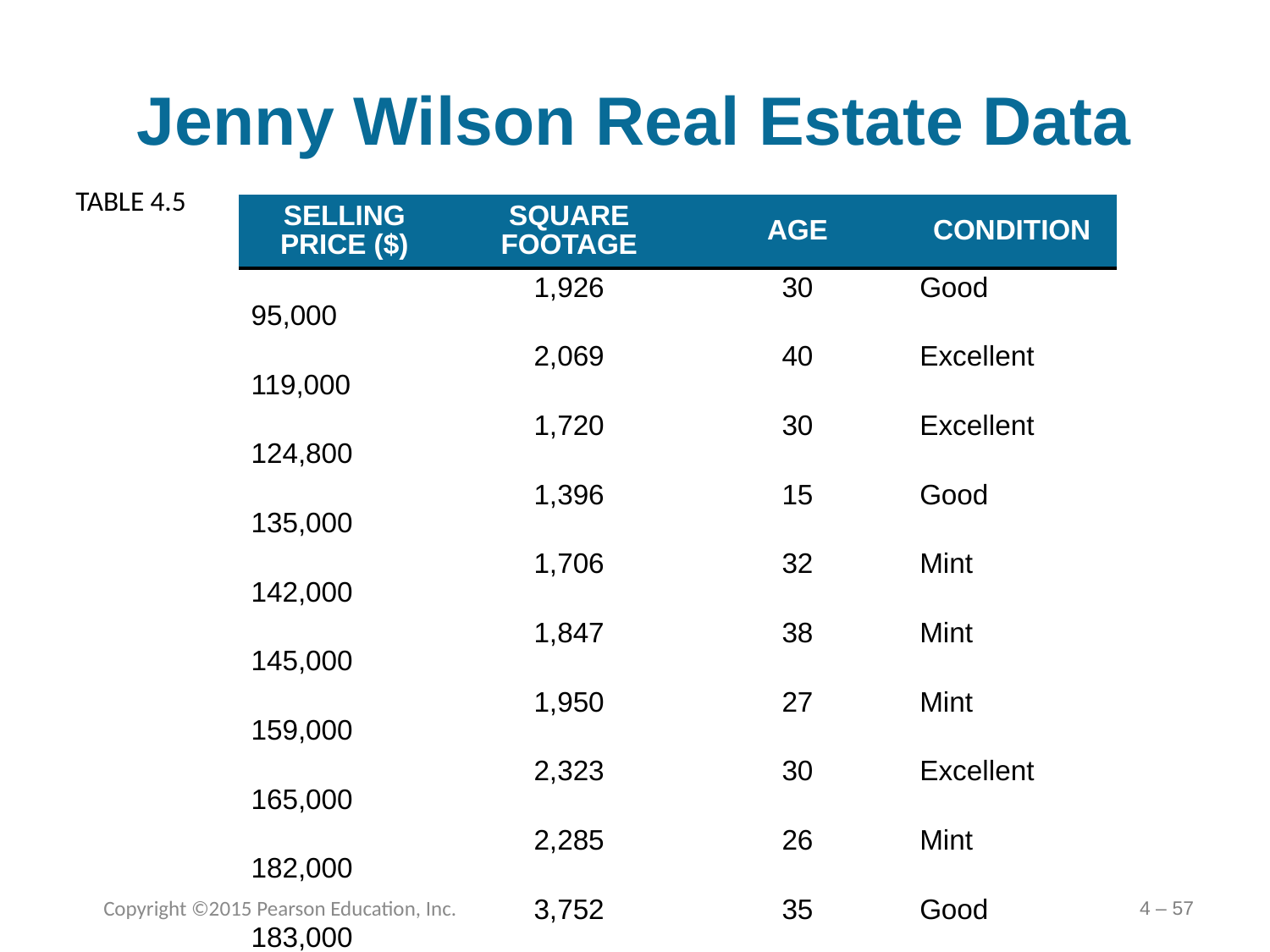

# Jenny Wilson Real Estate Data
TABLE 4.5
| SELLING PRICE ($) | SQUARE FOOTAGE | AGE | CONDITION |
| --- | --- | --- | --- |
| 95,000 | 1,926 | 30 | Good |
| 119,000 | 2,069 | 40 | Excellent |
| 124,800 | 1,720 | 30 | Excellent |
| 135,000 | 1,396 | 15 | Good |
| 142,000 | 1,706 | 32 | Mint |
| 145,000 | 1,847 | 38 | Mint |
| 159,000 | 1,950 | 27 | Mint |
| 165,000 | 2,323 | 30 | Excellent |
| 182,000 | 2,285 | 26 | Mint |
| 183,000 | 3,752 | 35 | Good |
| 200,000 | 2,300 | 18 | Good |
| 211,000 | 2,525 | 17 | Good |
| 215,000 | 3,800 | 40 | Excellent |
| 219,000 | 1,740 | 12 | Mint |
Copyright ©2015 Pearson Education, Inc.
4 – 57